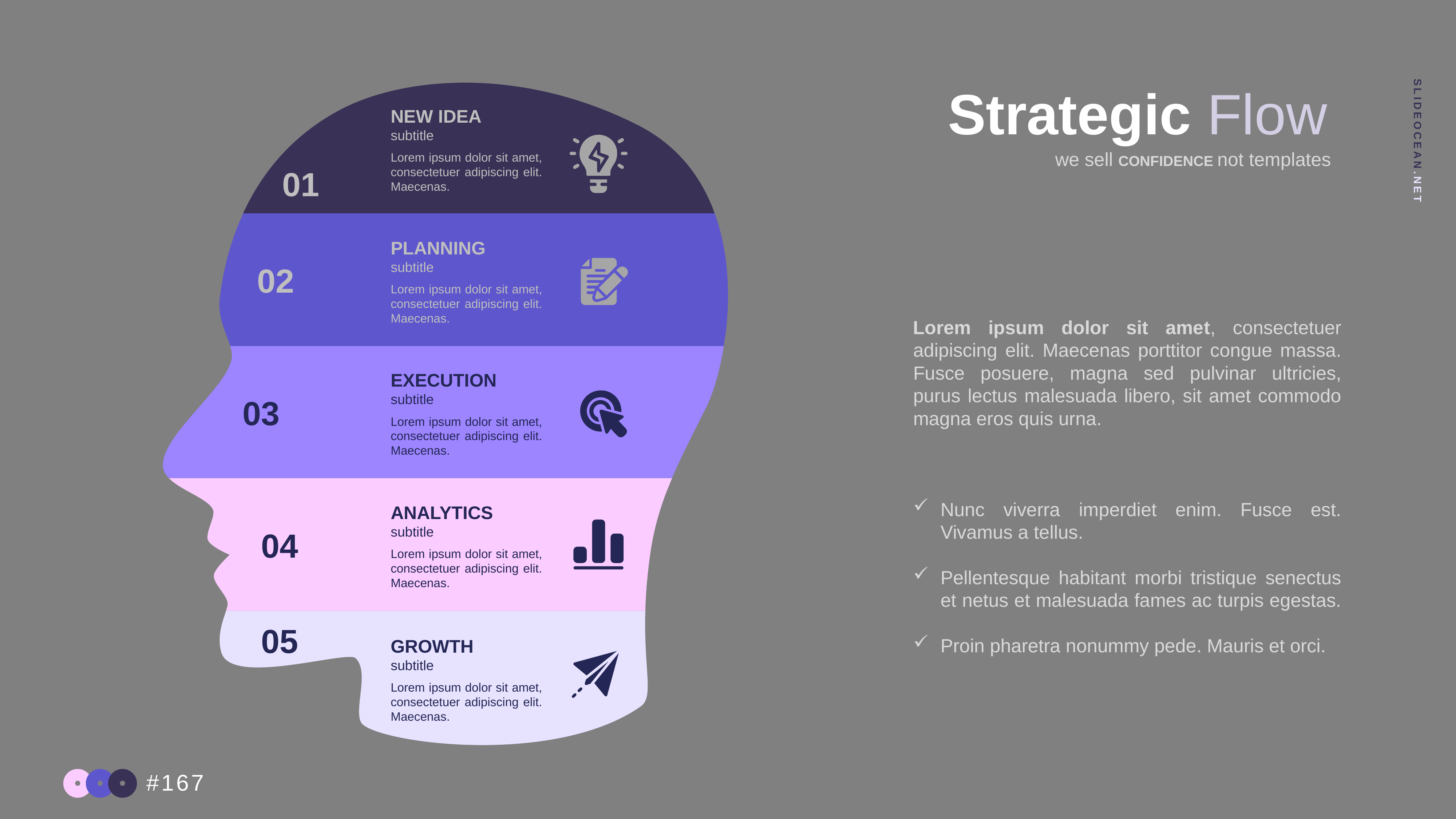

Strategic Flow

NEW IDEA
subtitle
Lorem ipsum dolor sit amet, consectetuer adipiscing elit. Maecenas.

we sell CONFIDENCE not templates
01

PLANNING
subtitle
Lorem ipsum dolor sit amet, consectetuer adipiscing elit. Maecenas.
02

Lorem ipsum dolor sit amet, consectetuer adipiscing elit. Maecenas porttitor congue massa. Fusce posuere, magna sed pulvinar ultricies, purus lectus malesuada libero, sit amet commodo magna eros quis urna.

Nunc viverra imperdiet enim. Fusce est. Vivamus a tellus.

Pellentesque habitant morbi tristique senectus et netus et malesuada fames ac turpis egestas.

Proin pharetra nonummy pede. Mauris et orci.

EXECUTION
subtitle
Lorem ipsum dolor sit amet, consectetuer adipiscing elit. Maecenas.
03

ANALYTICS
subtitle
Lorem ipsum dolor sit amet, consectetuer adipiscing elit. Maecenas.

04

05
GROWTH
subtitle
Lorem ipsum dolor sit amet, consectetuer adipiscing elit. Maecenas.

#167